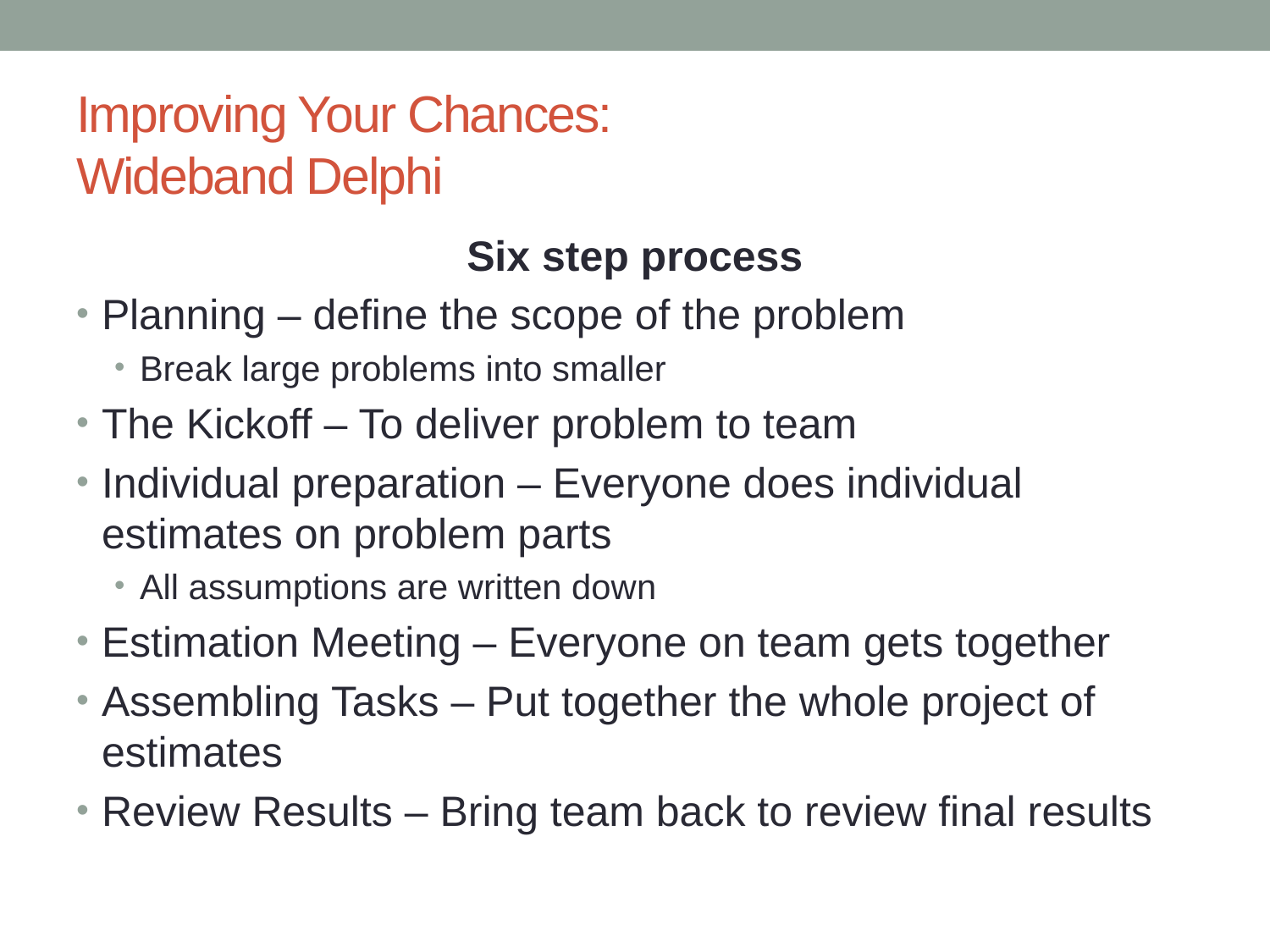

# Improving Your Chances: Wideband Delphi
Six step process
Planning – define the scope of the problem
Break large problems into smaller
The Kickoff – To deliver problem to team
Individual preparation – Everyone does individual estimates on problem parts
All assumptions are written down
Estimation Meeting – Everyone on team gets together
Assembling Tasks – Put together the whole project of estimates
Review Results – Bring team back to review final results